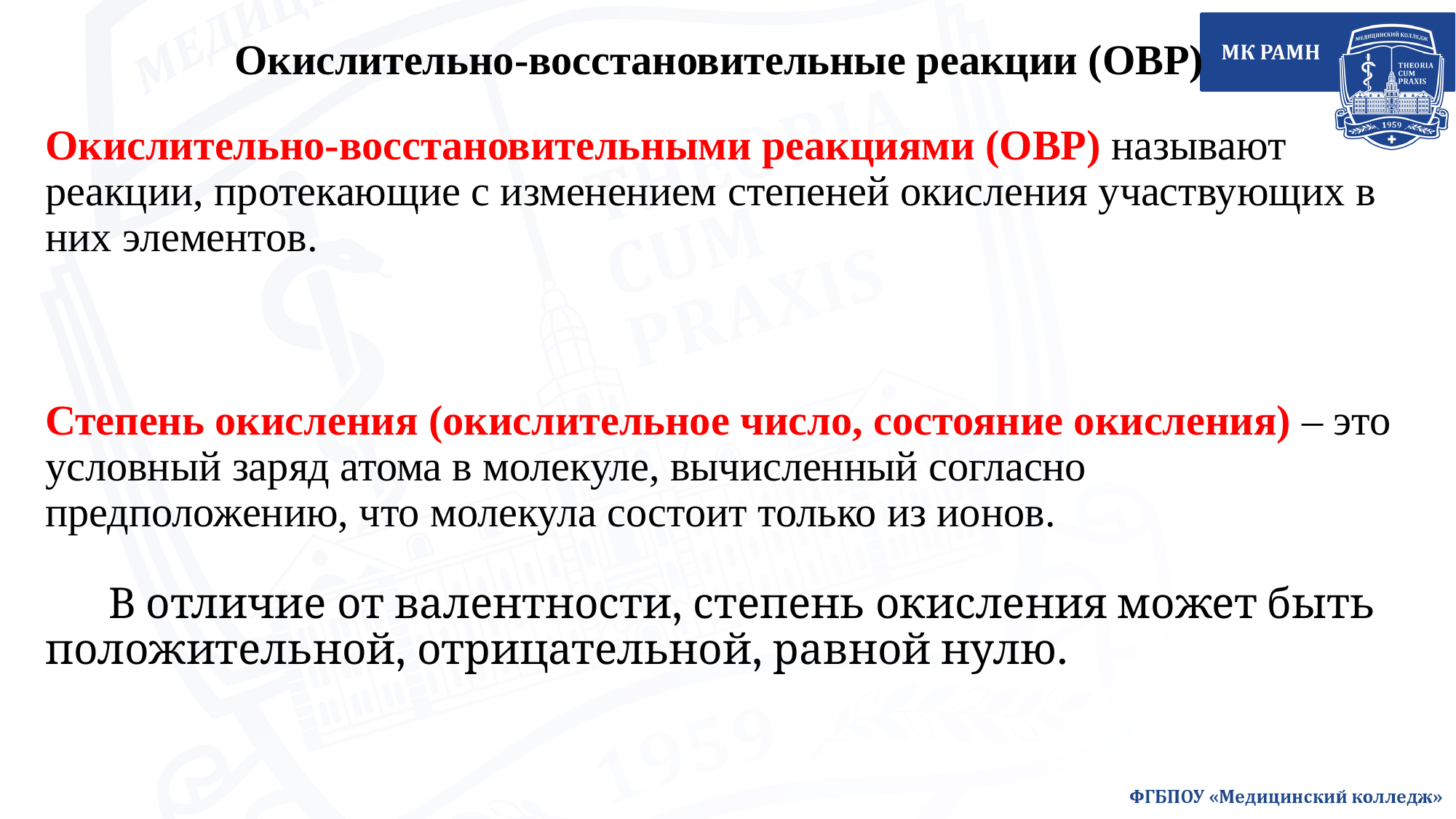

Окислительно-восстановительные реакции (ОВР)

Окислительно-восстановительными реакциями (ОВР) называют реакции, протекающие с изменением степеней окисления участвующих в них элементов.

Степень окисления (окислительное число, состояние окисления) – это условный заряд атома в молекуле, вычисленный согласно предположению, что молекула состоит только из ионов.

      В отличие от валентности, степень окисления может быть положительной, отрицательной, равной нулю.

2